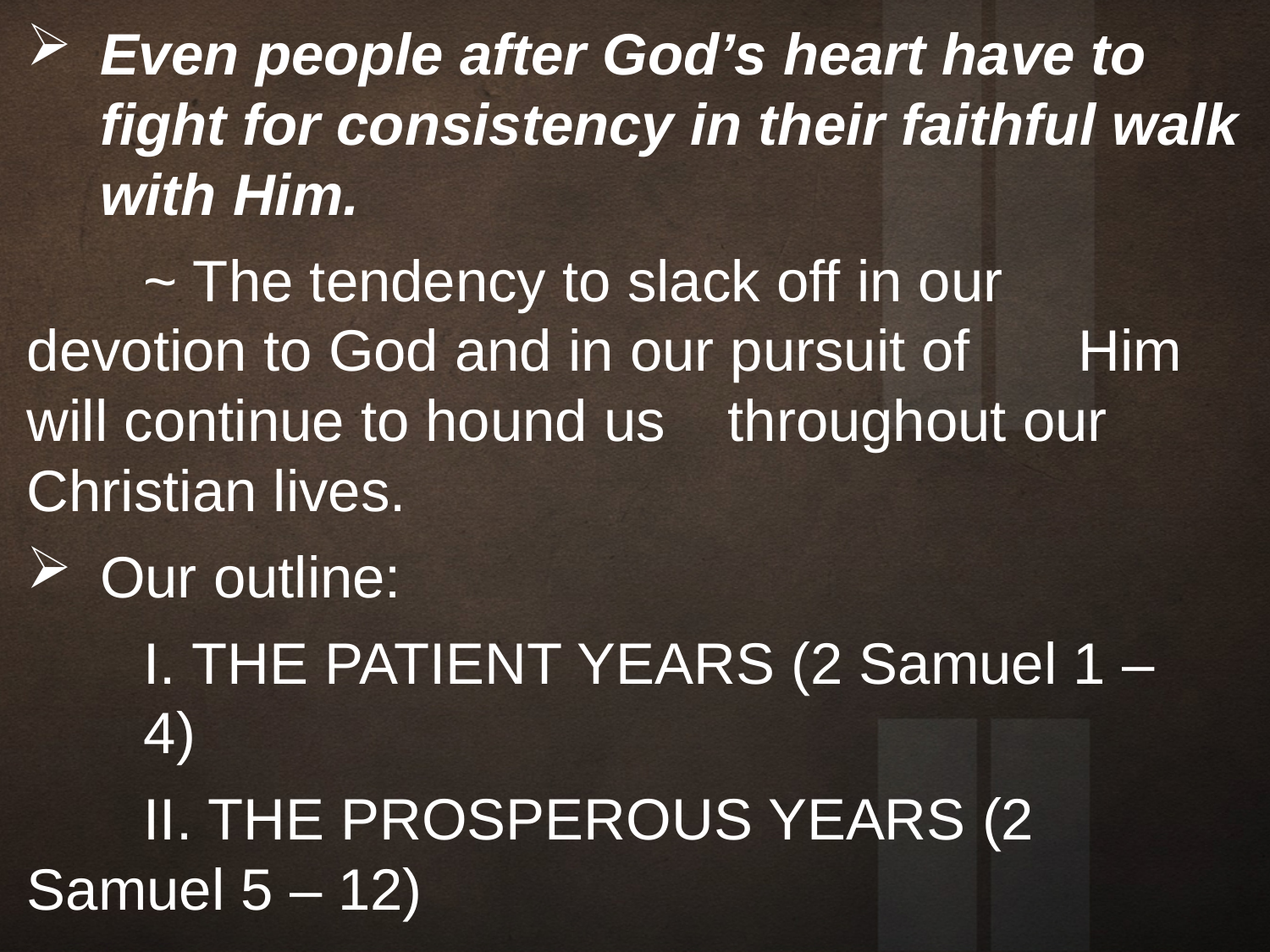

Even people after God’s heart have to fight for consistency in their faithful walk with Him.
	~ The tendency to slack off in our 			devotion to God and in our pursuit of 		Him will continue to hound us 				throughout our Christian lives.
Our outline:
	I. THE PATIENT YEARS (2 Samuel 1 – 		4)
	II. THE PROSPEROUS YEARS (2 				Samuel 5 – 12)